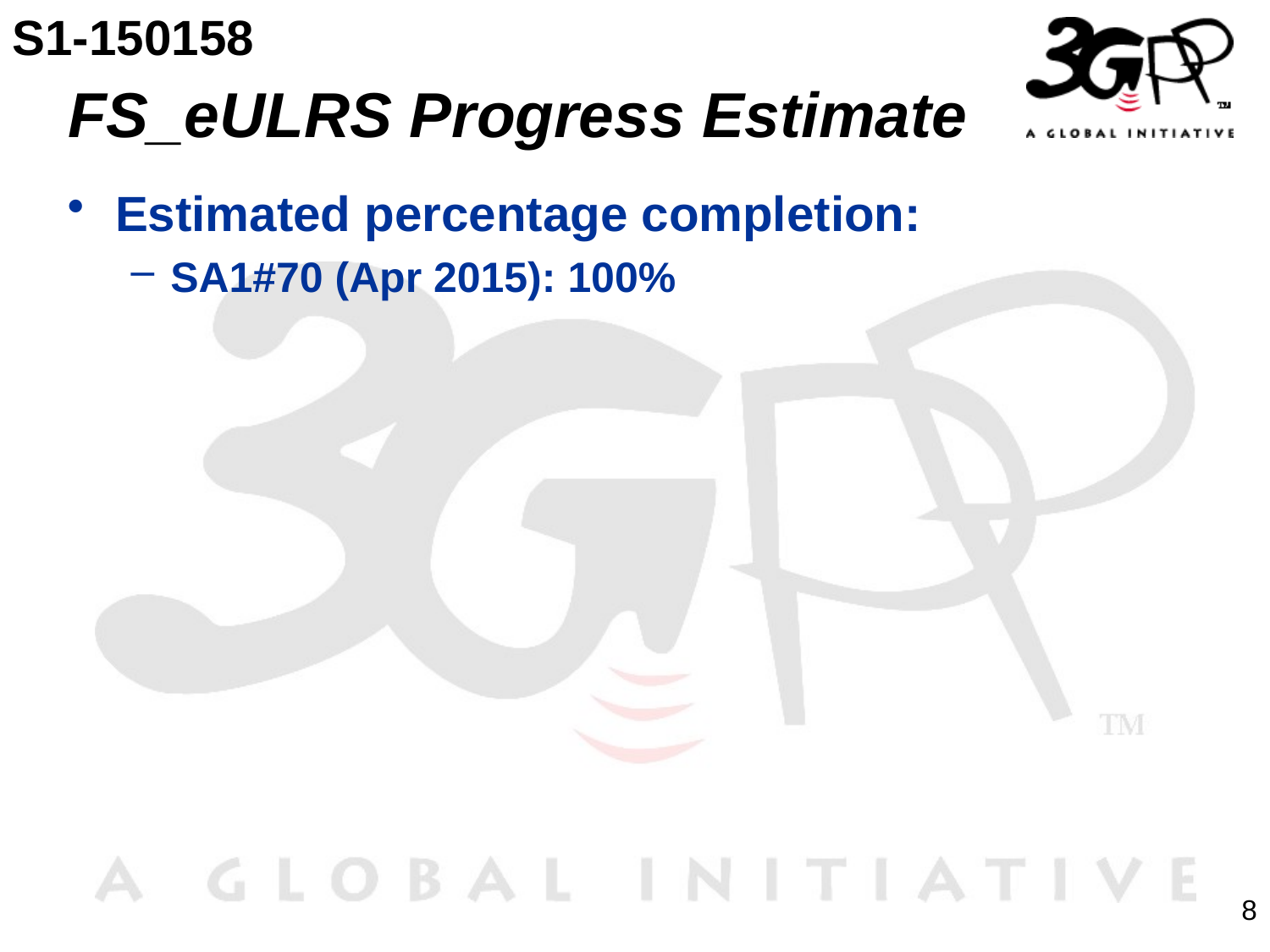

S1-150158
# FS_eULRS Progress Estimate
Estimated percentage completion:
SA1#70 (Apr 2015): 100%
8